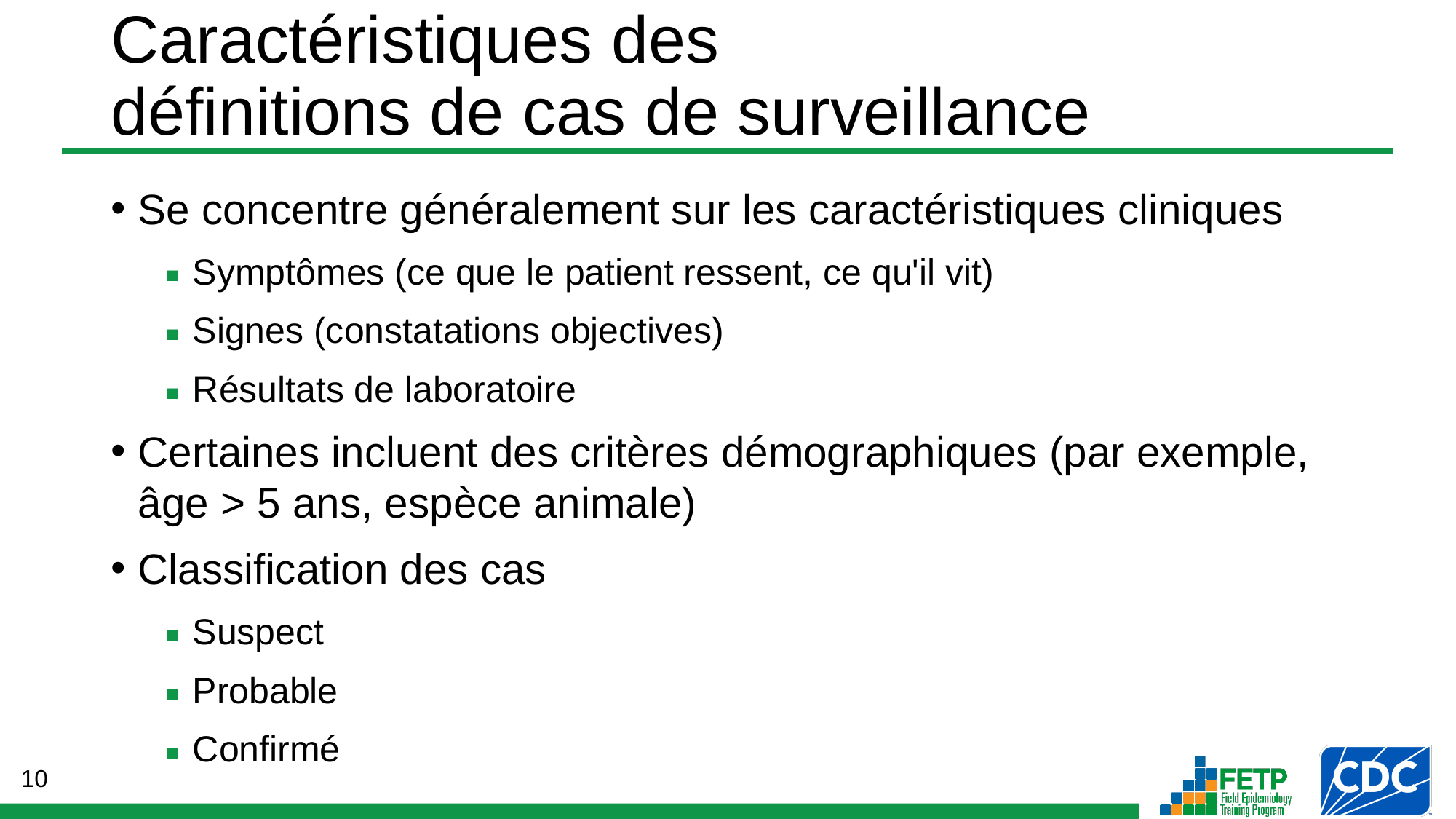

# Caractéristiques des définitions de cas de surveillance
Se concentre généralement sur les caractéristiques cliniques
Symptômes (ce que le patient ressent, ce qu'il vit)
Signes (constatations objectives)
Résultats de laboratoire
Certaines incluent des critères démographiques (par exemple, âge > 5 ans, espèce animale)
Classification des cas
Suspect
Probable
Confirmé